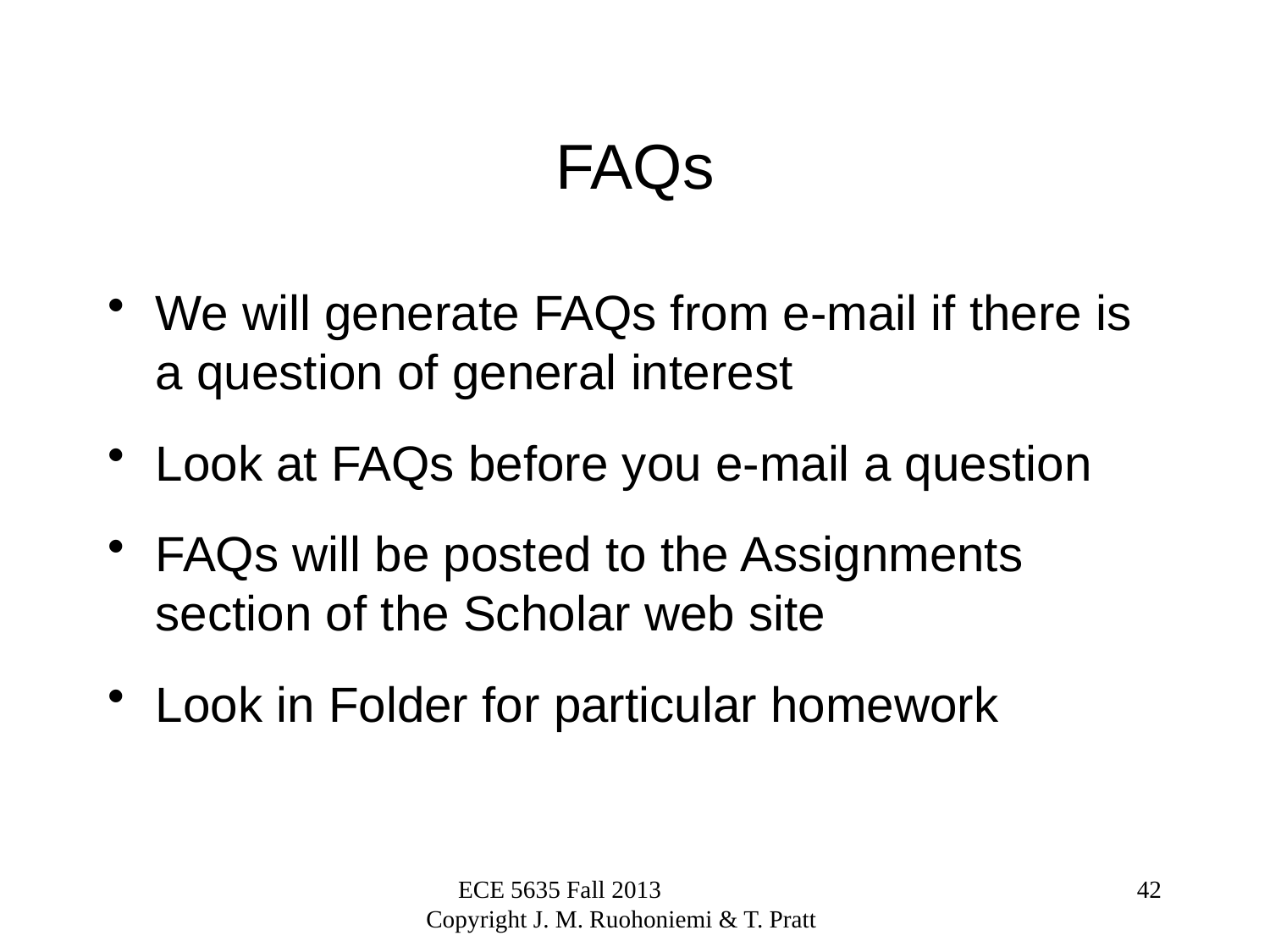

# FAQs
We will generate FAQs from e-mail if there is a question of general interest
Look at FAQs before you e-mail a question
FAQs will be posted to the Assignments section of the Scholar web site
Look in Folder for particular homework
ECE 5635 Fall 2013                      Copyright J. M. Ruohoniemi & T. Pratt
42